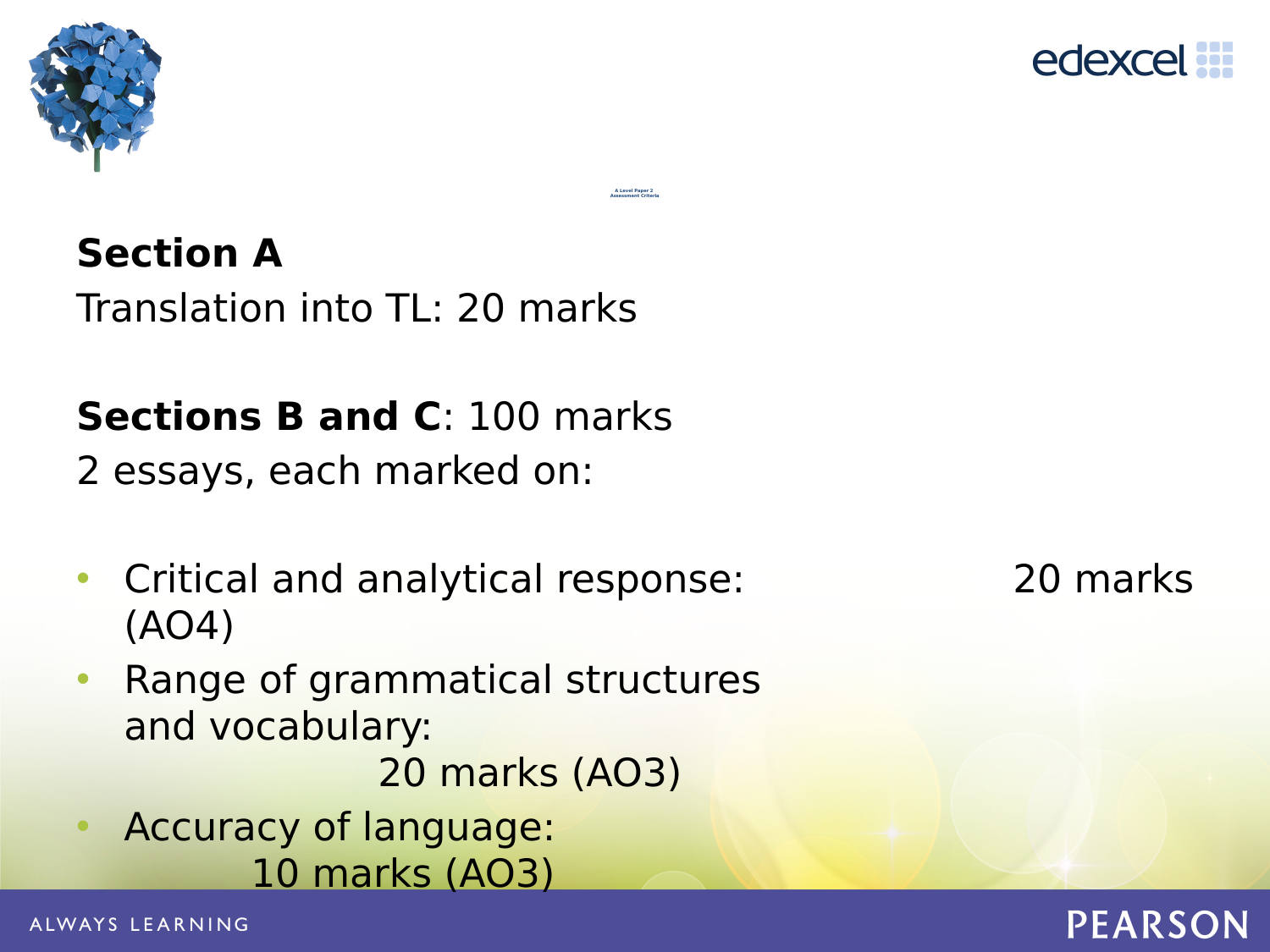

# A Level Paper 2 Assessment Criteria
Section A
Translation into TL: 20 marks

Sections B and C: 100 marks
2 essays, each marked on:

Critical and analytical response: 			20 marks (AO4)
Range of grammatical structures
and vocabulary: 								20 marks (AO3)
Accuracy of language: 						10 marks (AO3)